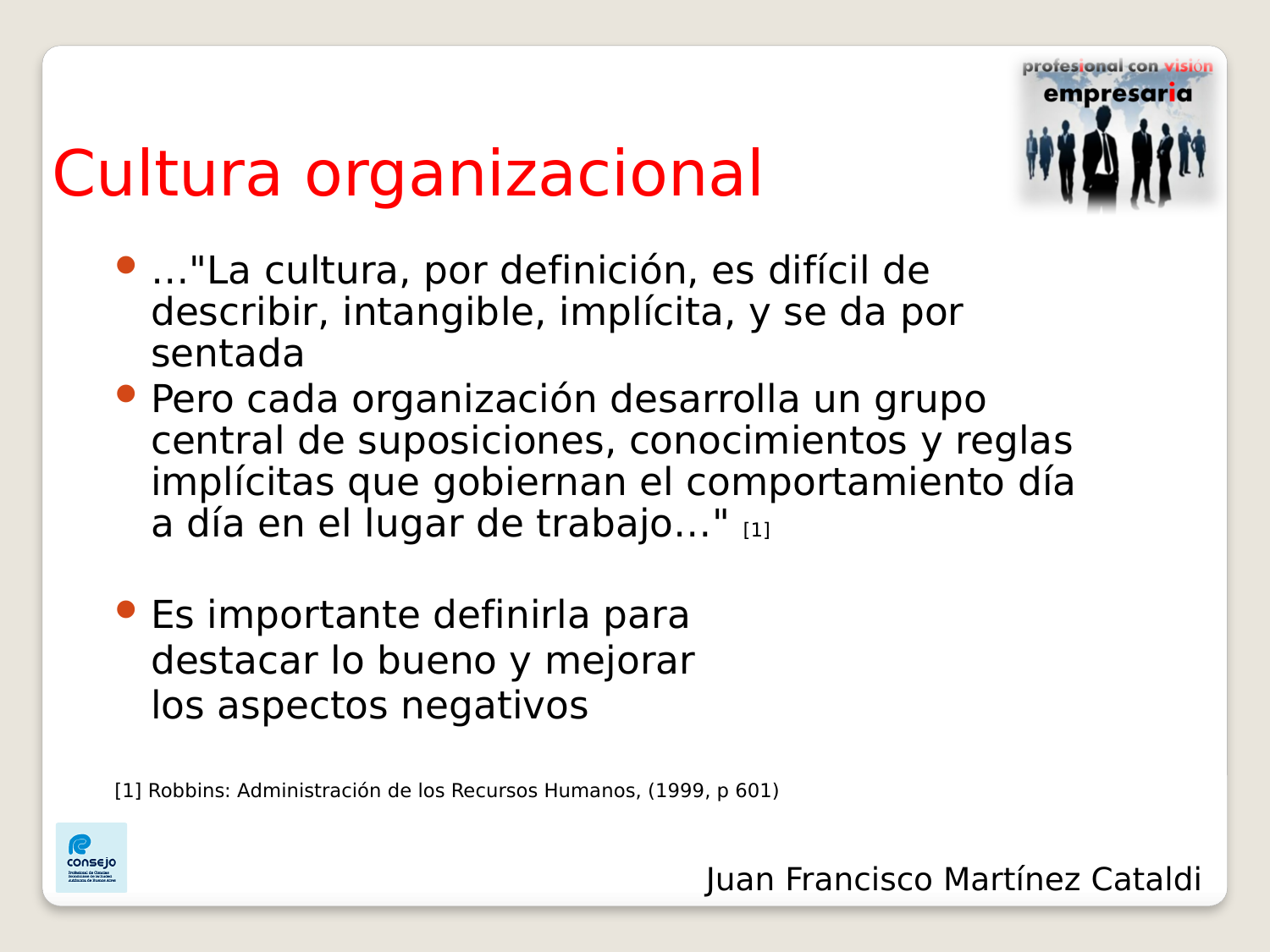

Cultura organizacional
…"La cultura, por definición, es difícil de describir, intangible, implícita, y se da por sentada
Pero cada organización desarrolla un grupo central de suposiciones, conocimientos y reglas implícitas que gobiernan el comportamiento día a día en el lugar de trabajo…" [1]

Es importante definirla para
	destacar lo bueno y mejorar
	los aspectos negativos

[1] Robbins: Administración de los Recursos Humanos, (1999, p 601)
Juan Francisco Martínez Cataldi